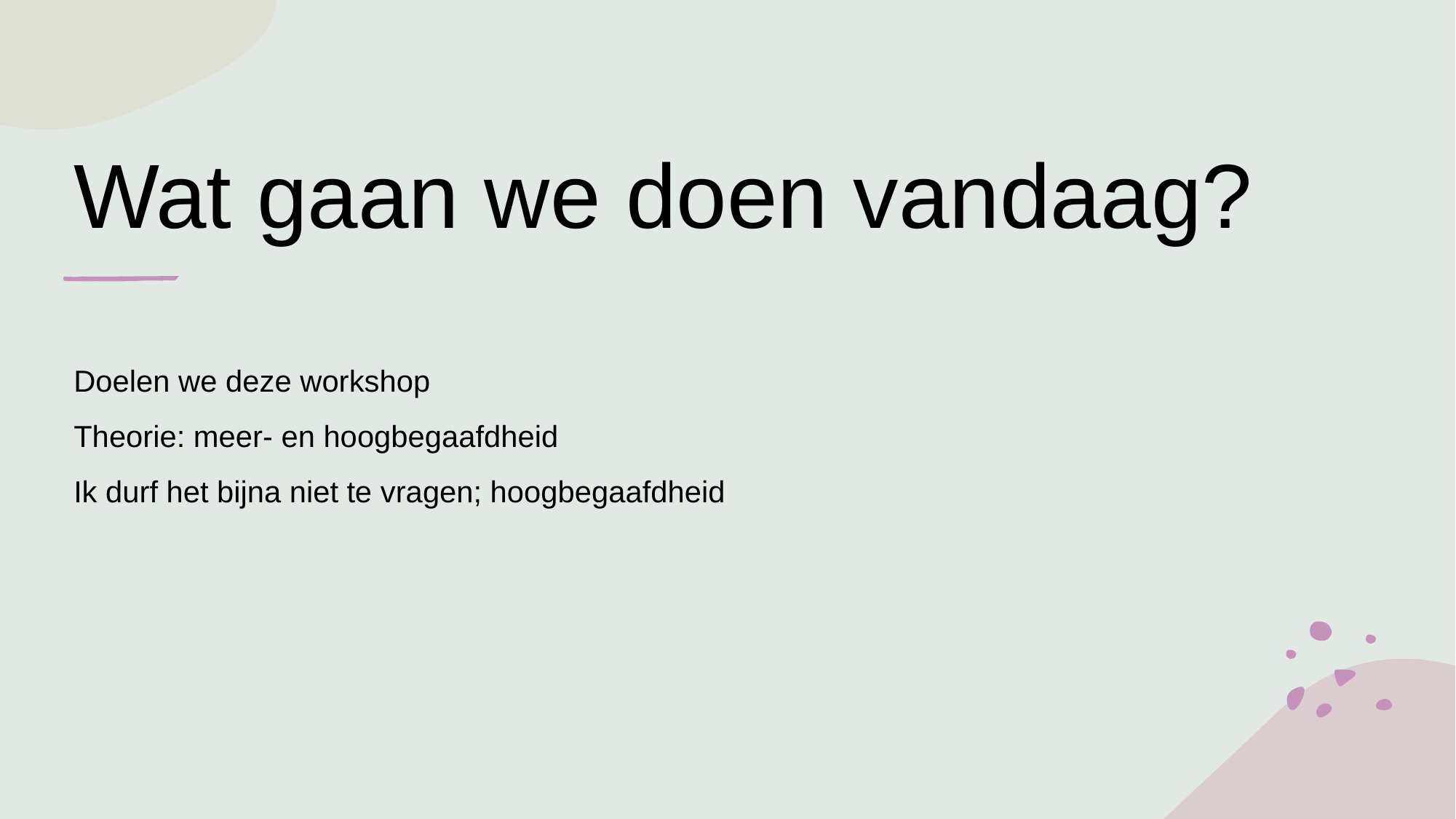

# Wat gaan we doen vandaag?

Doelen we deze workshop
Theorie: meer- en hoogbegaafdheid
Ik durf het bijna niet te vragen; hoogbegaafdheid